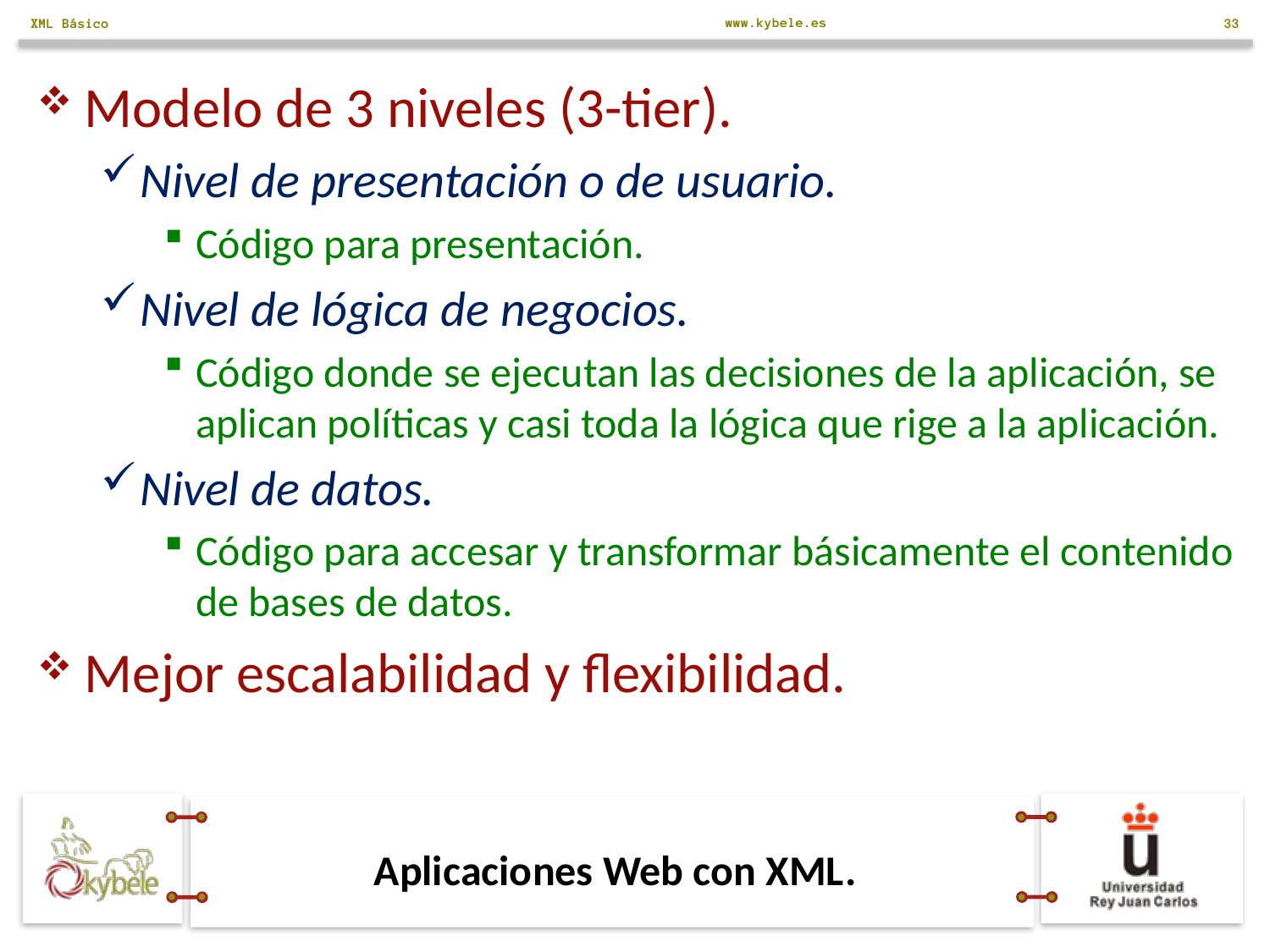

XML Básico
33
Modelo de 3 niveles (3-tier).
Nivel de presentación o de usuario.
Código para presentación.
Nivel de lógica de negocios.
Código donde se ejecutan las decisiones de la aplicación, se aplican políticas y casi toda la lógica que rige a la aplicación.
Nivel de datos.
Código para accesar y transformar básicamente el contenido de bases de datos.
Mejor escalabilidad y flexibilidad.
# Aplicaciones Web con XML.